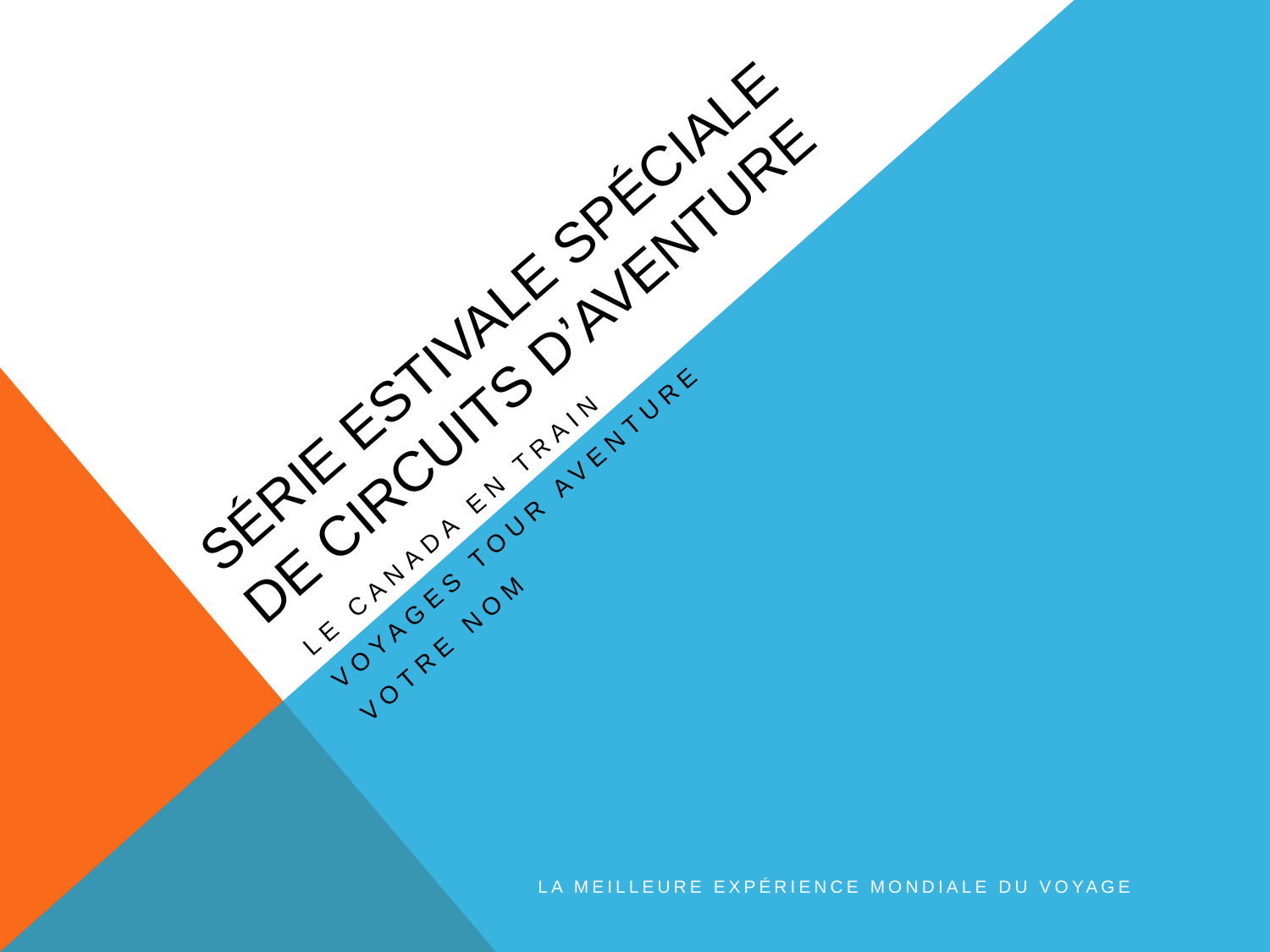

# SÉRIE ESTIVALE SPÉCIALE DE CIRCUITS D’AVENTURE
LE CANADA EN TRAIN
VOYAGES TOUR AVENTURE
VOTRE NOM
La meilleure expérience mondiale du voyage